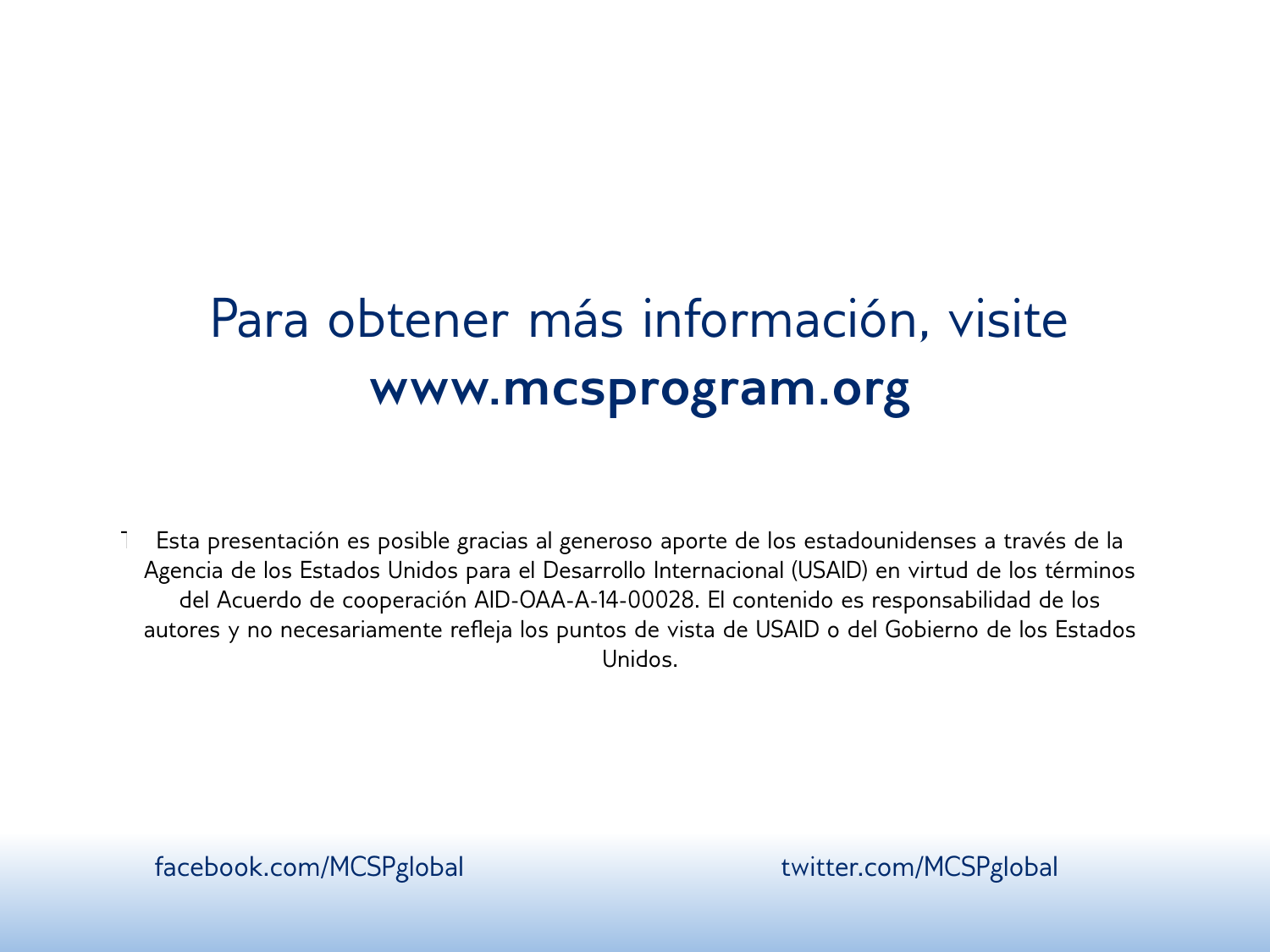

Para obtener más información, visite
www.mcsprogram.org
Esta presentación es posible gracias al generoso aporte de los estadounidenses a través de la Agencia de los Estados Unidos para el Desarrollo Internacional (USAID) en virtud de los términos del Acuerdo de cooperación AID-OAA-A-14-00028. El contenido es responsabilidad de los autores y no necesariamente refleja los puntos de vista de USAID o del Gobierno de los Estados Unidos.